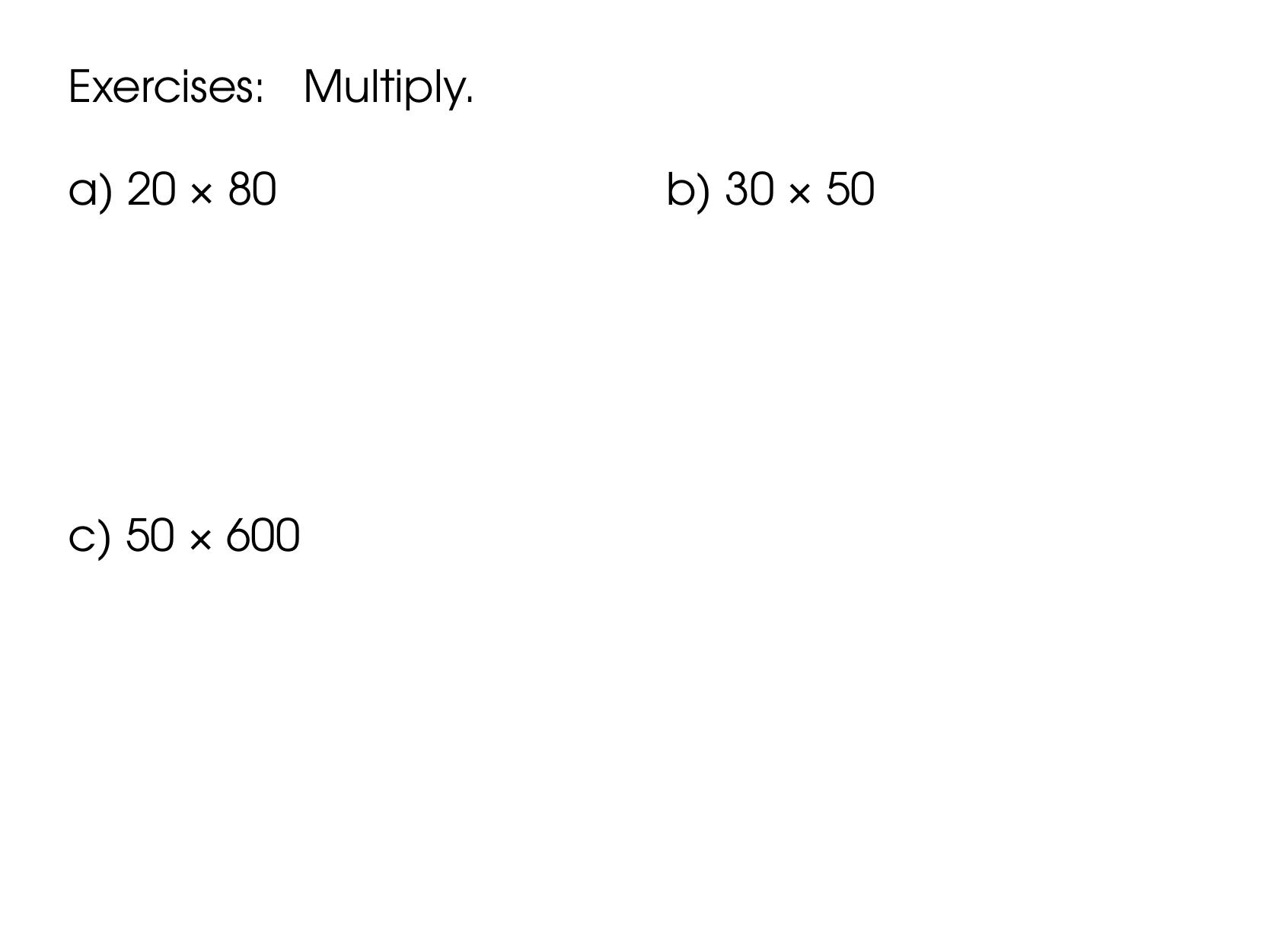

Exercises:   Multiply.
a) 20 × 80
b) 30 × 50
c) 50 × 600